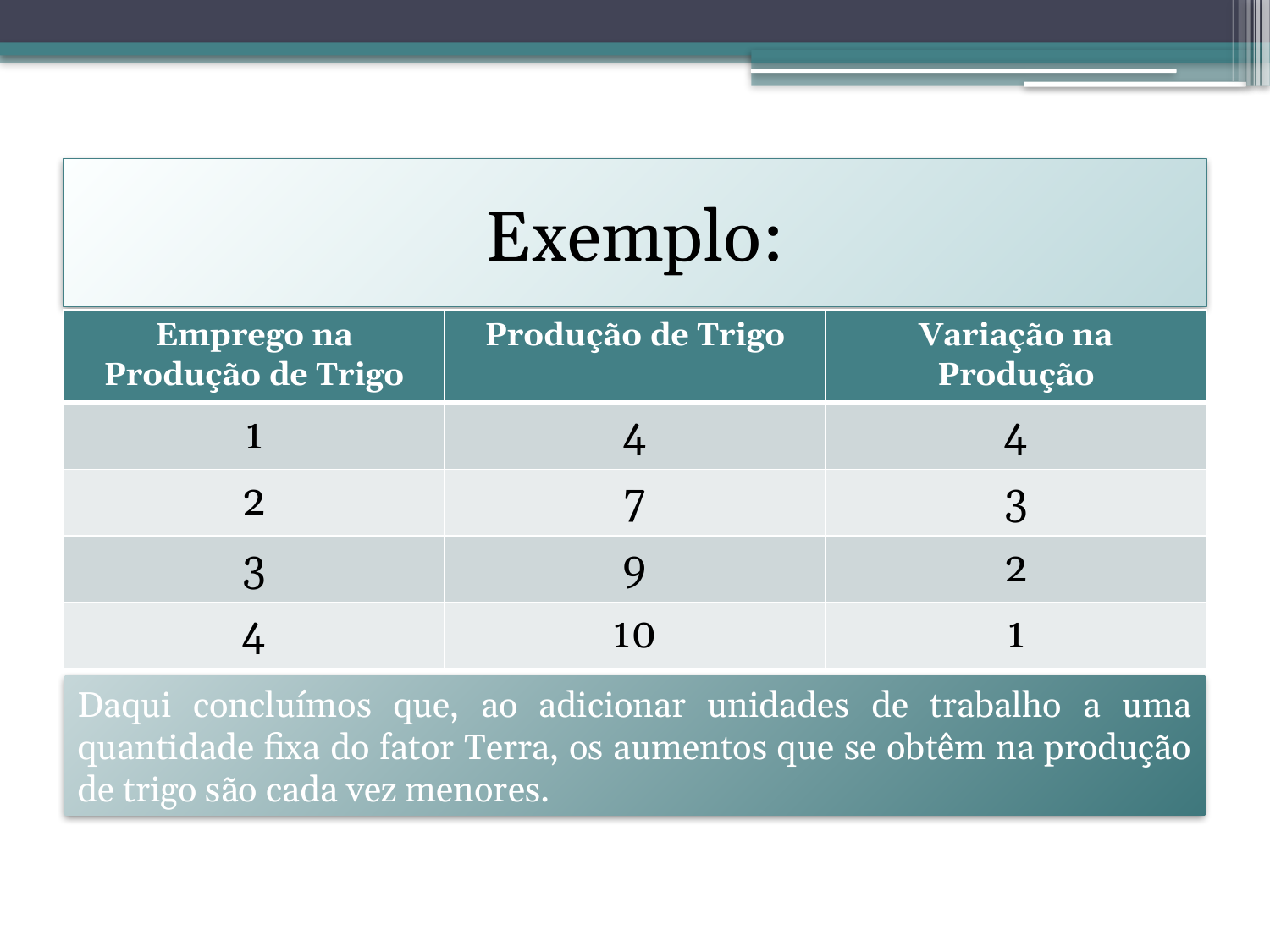

# Exemplo:
| Emprego na Produção de Trigo | Produção de Trigo | Variação na Produção |
| --- | --- | --- |
| 1 | 4 | 4 |
| 2 | 7 | 3 |
| 3 | 9 | 2 |
| 4 | 10 | 1 |
Daqui concluímos que, ao adicionar unidades de trabalho a uma quantidade fixa do fator Terra, os aumentos que se obtêm na produção de trigo são cada vez menores.